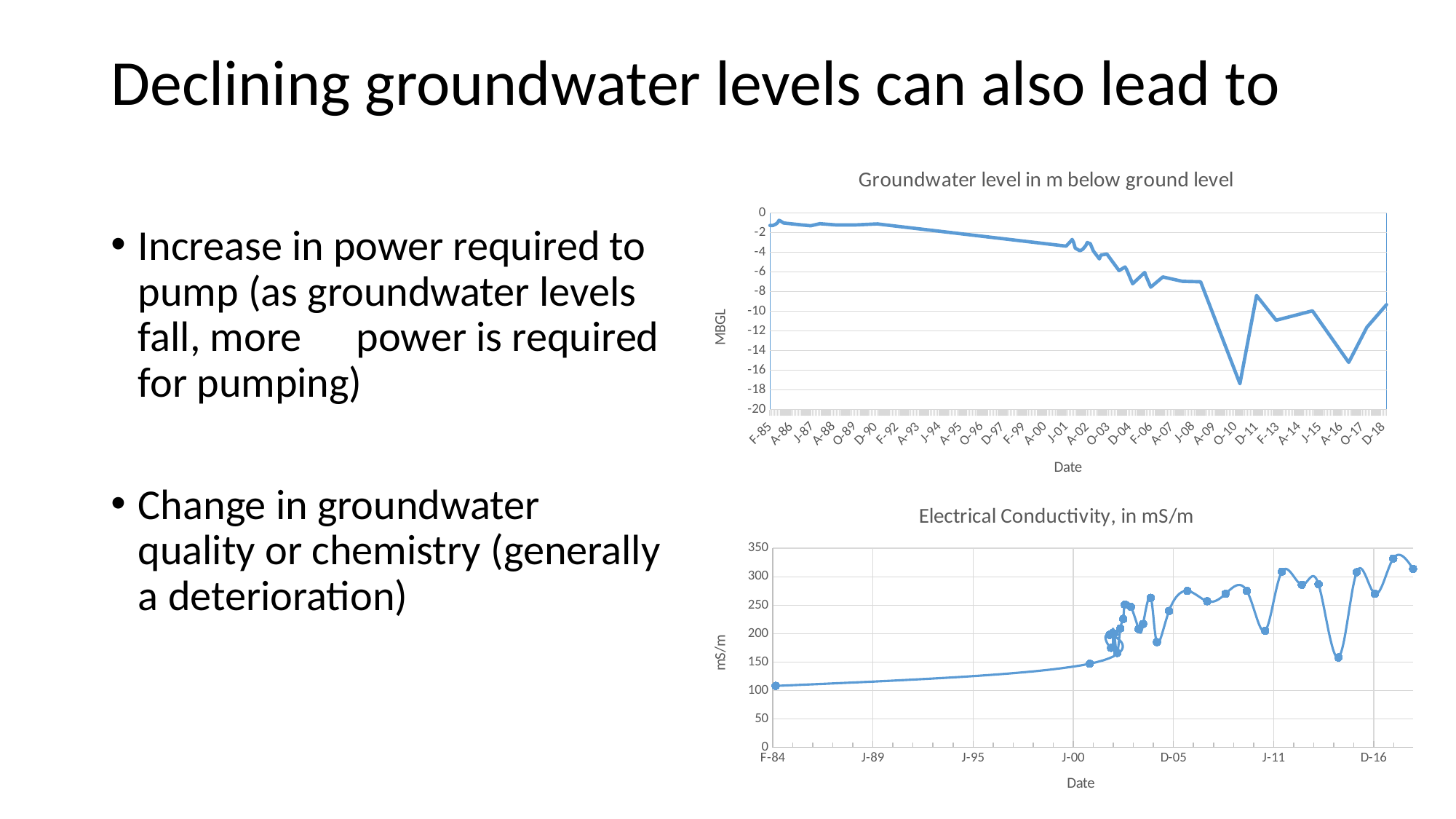

# Declining groundwater levels can also lead to

### Chart: Groundwater level in m below ground level

| Category |  |
|---|---|
| 31079 | -1.28 |
| 31138 | -1.28 |
| 31199 | -1.13 |
| 31229 | -1.01 |
| 31260 | -0.76 |
| 31291 | -0.83 |
| 31352 | -1.03 |
| 31747 | -1.24 |
| 31898 | -1.31 |
| 32082 | -1.1 |
| 32417 | -1.23 |
| 32782 | -1.23 |
| 33239 | -1.12 |
| 33329 | -1.18 |
| 37043 | -3.38 |
| 37135 | -2.89 |
| 37165 | -2.7 |
| 37196 | -3.02 |
| 37226 | -3.58 |
| 37316 | -3.85 |
| 37347 | -3.79 |
| 37377 | -3.695 |
| 37438 | -3.33 |
| 37469 | -3.01 |
| 37500 | -3.08 |
| 37530 | -3.13 |
| 37591 | -3.87 |
| 37712 | -4.68 |
| 37742 | -4.29 |
| 37865 | -4.19 |
| 38108 | -5.87 |
| 38231 | -5.5 |
| 38261 | -5.75 |
| 38384 | -7.21 |
| 38626 | -6.055 |
| 38657 | -6.48 |
| 38749 | -7.55 |
| 38991 | -6.516 |
| 39387 | -6.96 |
| 39753 | -7.01 |
| 40544 | -17.38 |
| 40878 | -8.4 |
| 41275 | -10.92 |
| 42005 | -9.96 |
| 42736 | -15.21 |
| 43101 | -11.64 |
| 43497 | -9.33 |
|  | None |
Increase in power required to pump (as groundwater levels fall, more 	power is required for pumping)

Change in groundwater quality or chemistry (generally a deterioration)

### Chart: Electrical Conductivity, in mS/m

| Category |  |
|---|---|